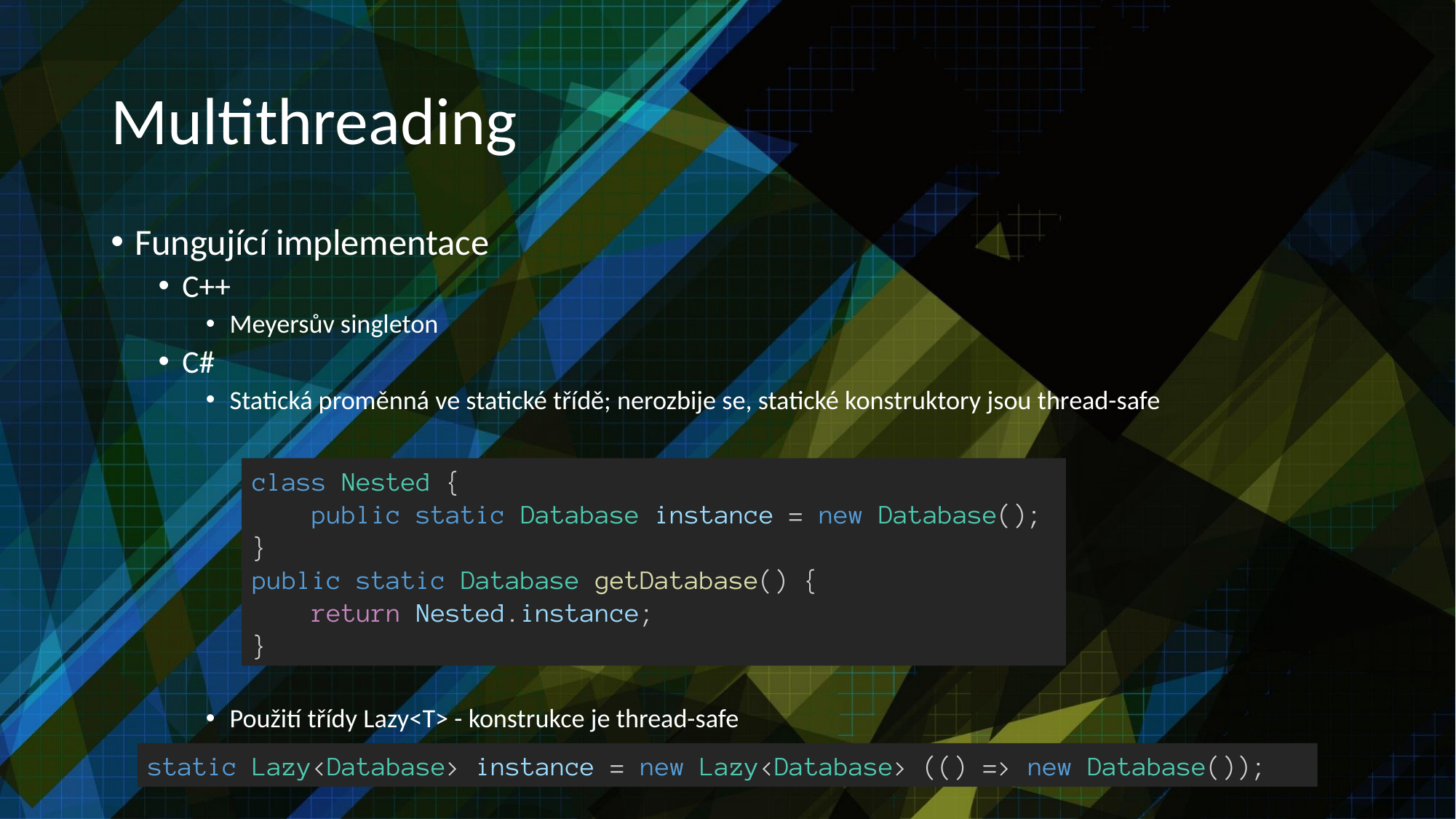

# Multithreading

Fungující implementace
C++
Meyersův singleton
C#
Statická proměnná ve statické třídě; nerozbije se, statické konstruktory jsou thread-safe

Použití třídy Lazy<T> - konstrukce je thread-safe
class Nested {
    public static Database instance = new Database();
}
public static Database getDatabase() {
    return Nested.instance;
}
static Lazy<Database> instance = new Lazy<Database> (() => new Database());